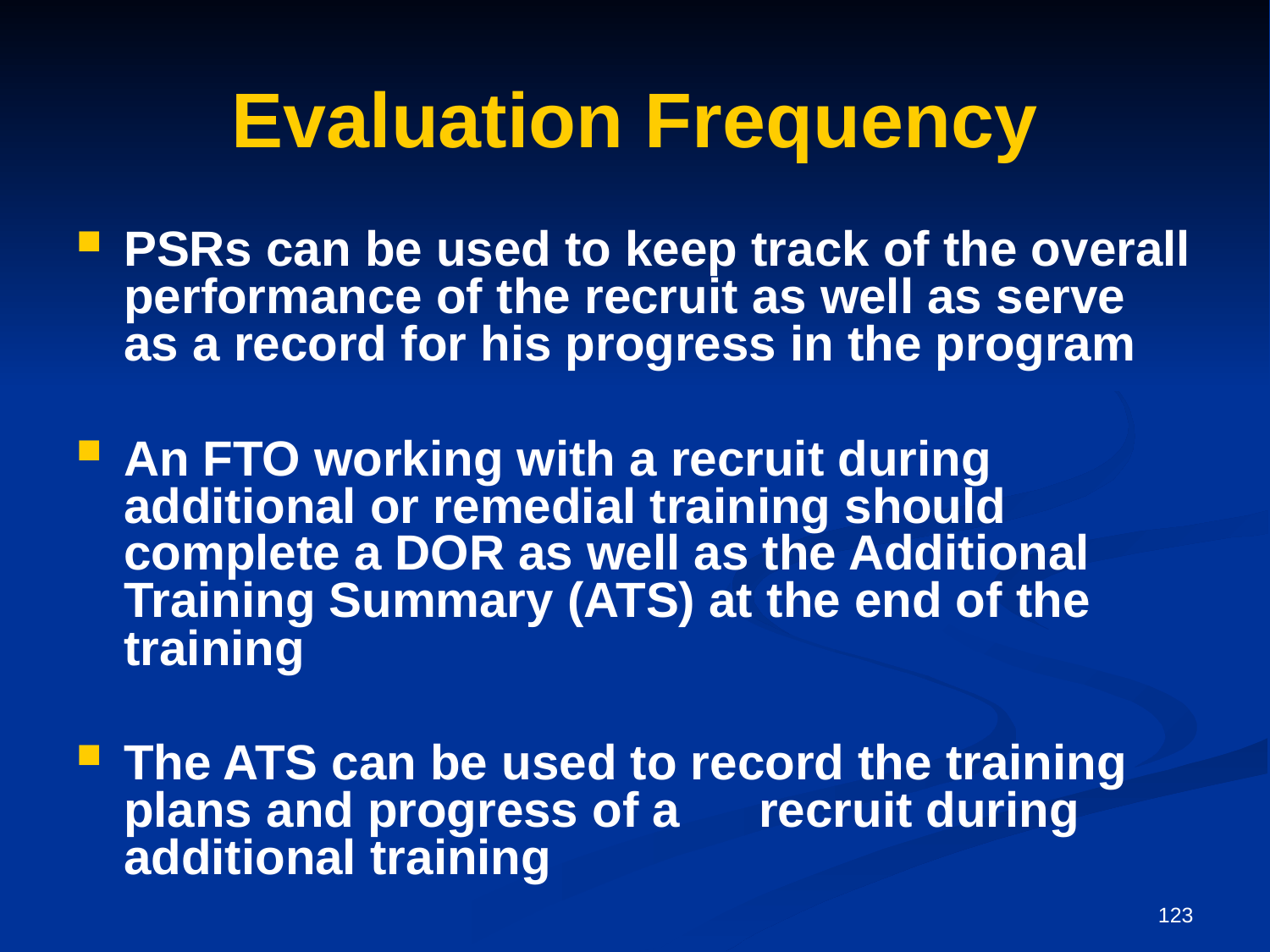

# Evaluation Frequency
PSRs can be used to keep track of the overall performance of the recruit as well as serve as a record for his progress in the program

An FTO working with a recruit during additional or remedial training should complete a DOR as well as the Additional Training Summary (ATS) at the end of the training

The ATS can be used to record the training plans and progress of a 	recruit during additional training
123